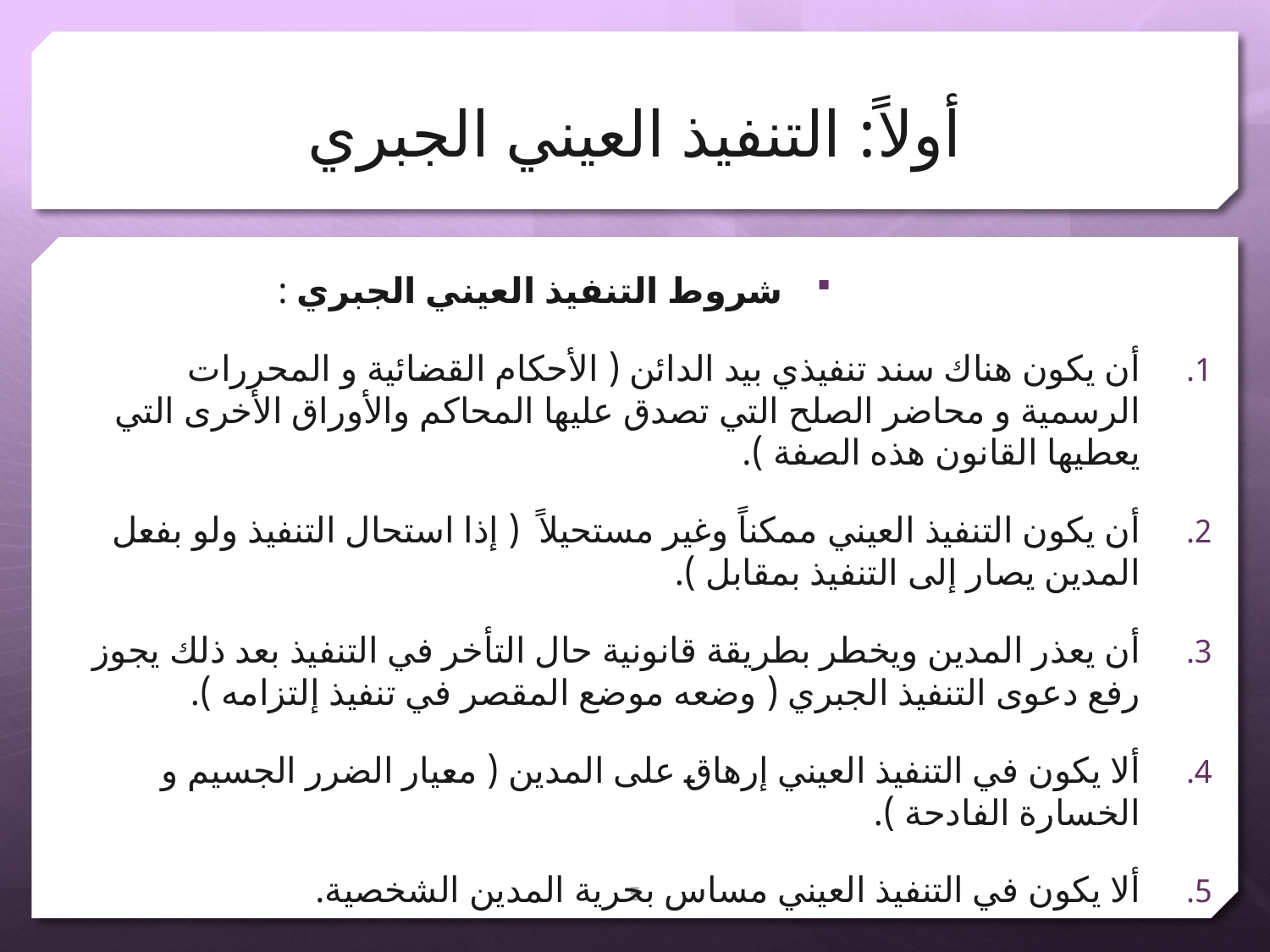

# أولاً: التنفيذ العيني الجبري
شروط التنفيذ العيني الجبري :
أن يكون هناك سند تنفيذي بيد الدائن ( الأحكام القضائية و المحررات الرسمية و محاضر الصلح التي تصدق عليها المحاكم والأوراق الأخرى التي يعطيها القانون هذه الصفة ).
أن يكون التنفيذ العيني ممكناً وغير مستحيلاً  ( إذا استحال التنفيذ ولو بفعل المدين يصار إلى التنفيذ بمقابل ).
أن يعذر المدين ويخطر بطريقة قانونية حال التأخر في التنفيذ بعد ذلك يجوز رفع دعوى التنفيذ الجبري ( وضعه موضع المقصر في تنفيذ إلتزامه ).
ألا يكون في التنفيذ العيني إرهاق على المدين ( معيار الضرر الجسيم و الخسارة الفادحة ).
ألا يكون في التنفيذ العيني مساس بحرية المدين الشخصية.
5